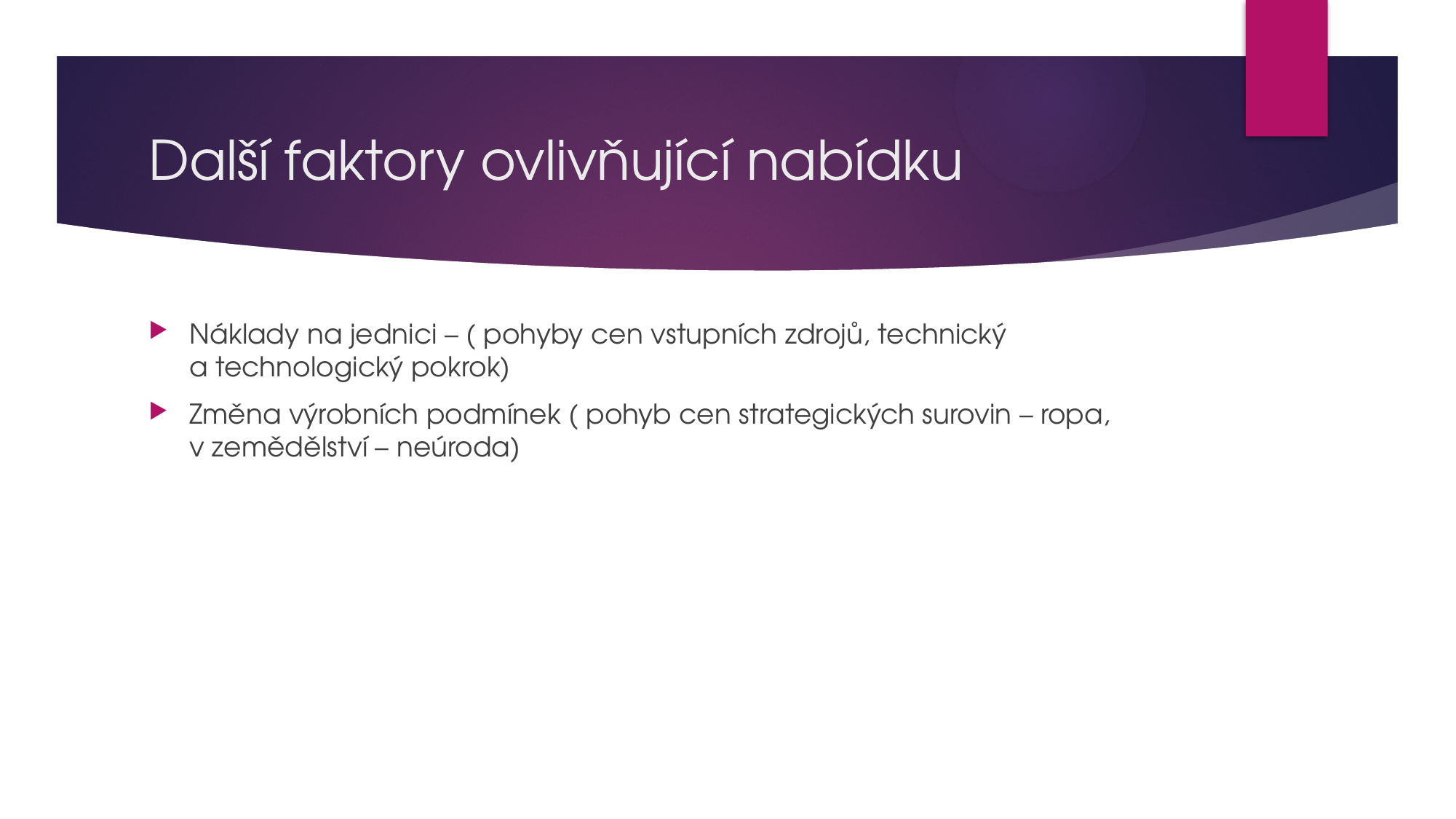

# Další faktory ovlivňující nabídku
Náklady na jednici – ( pohyby cen vstupních zdrojů, technický
a technologický pokrok)
Změna výrobních podmínek ( pohyb cen strategických surovin – ropa,
v zemědělství – neúroda)